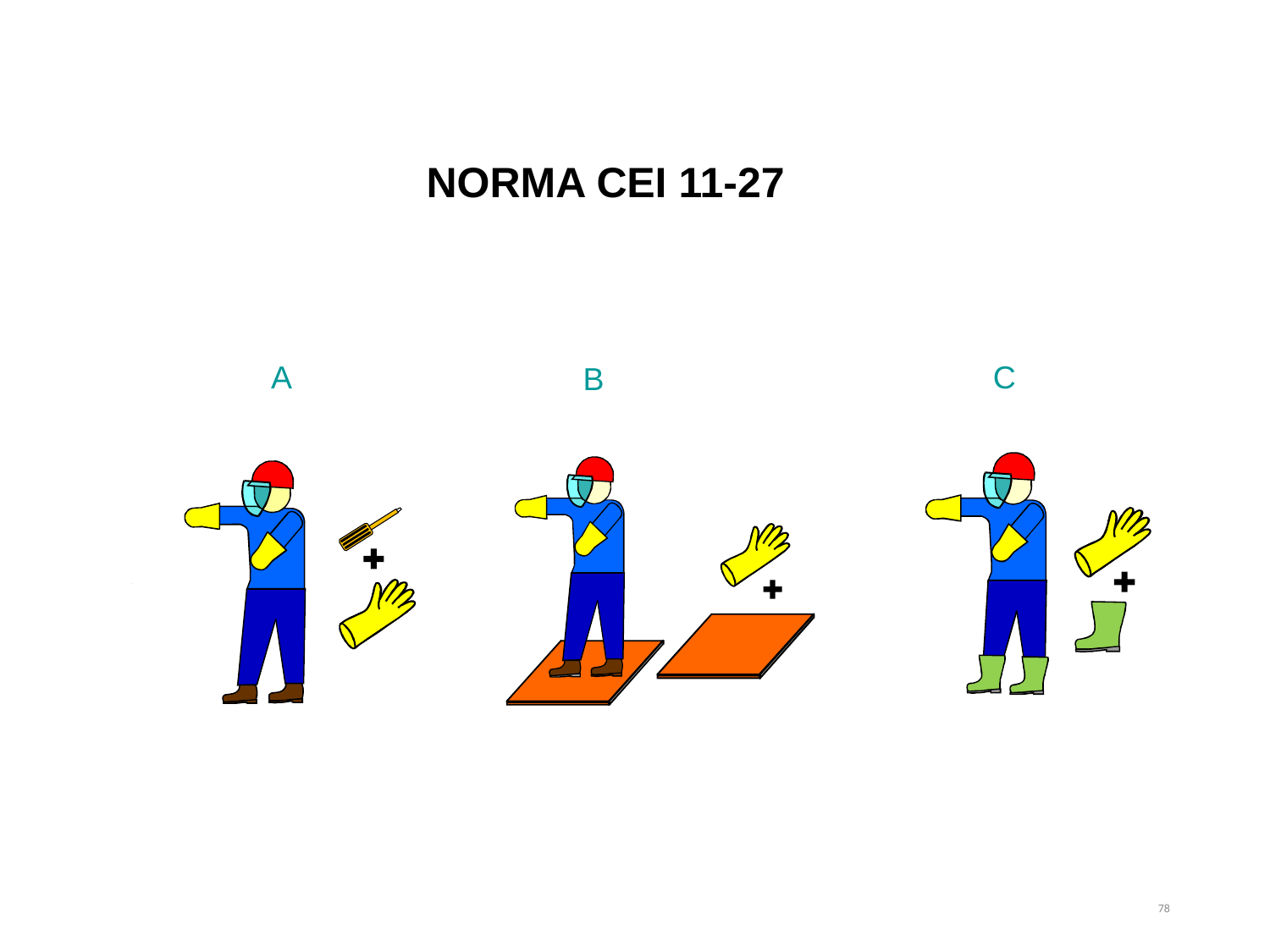

NORMA CEI 11-27
C
A
B

78